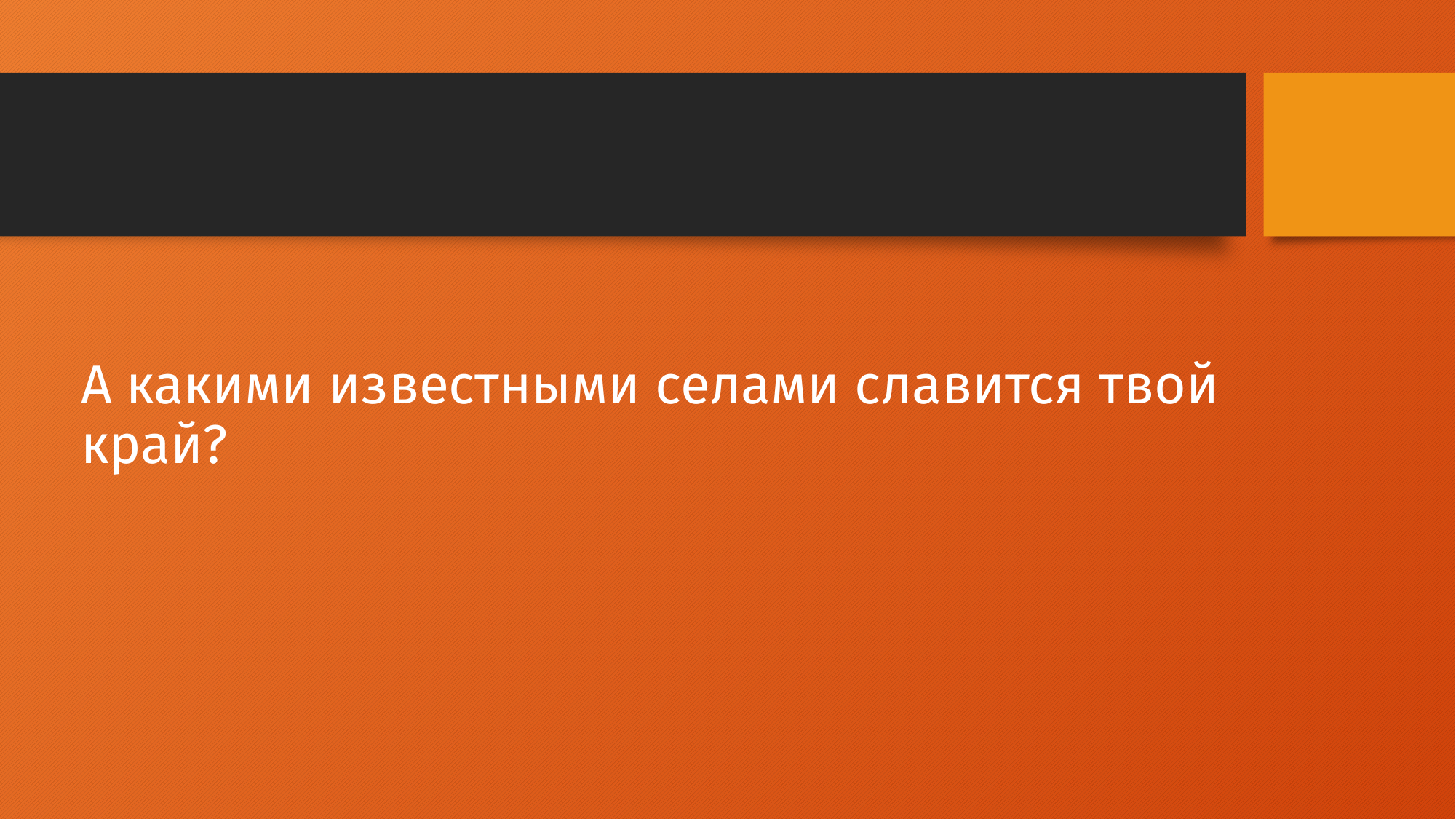

# А какими известными селами славится твой край?